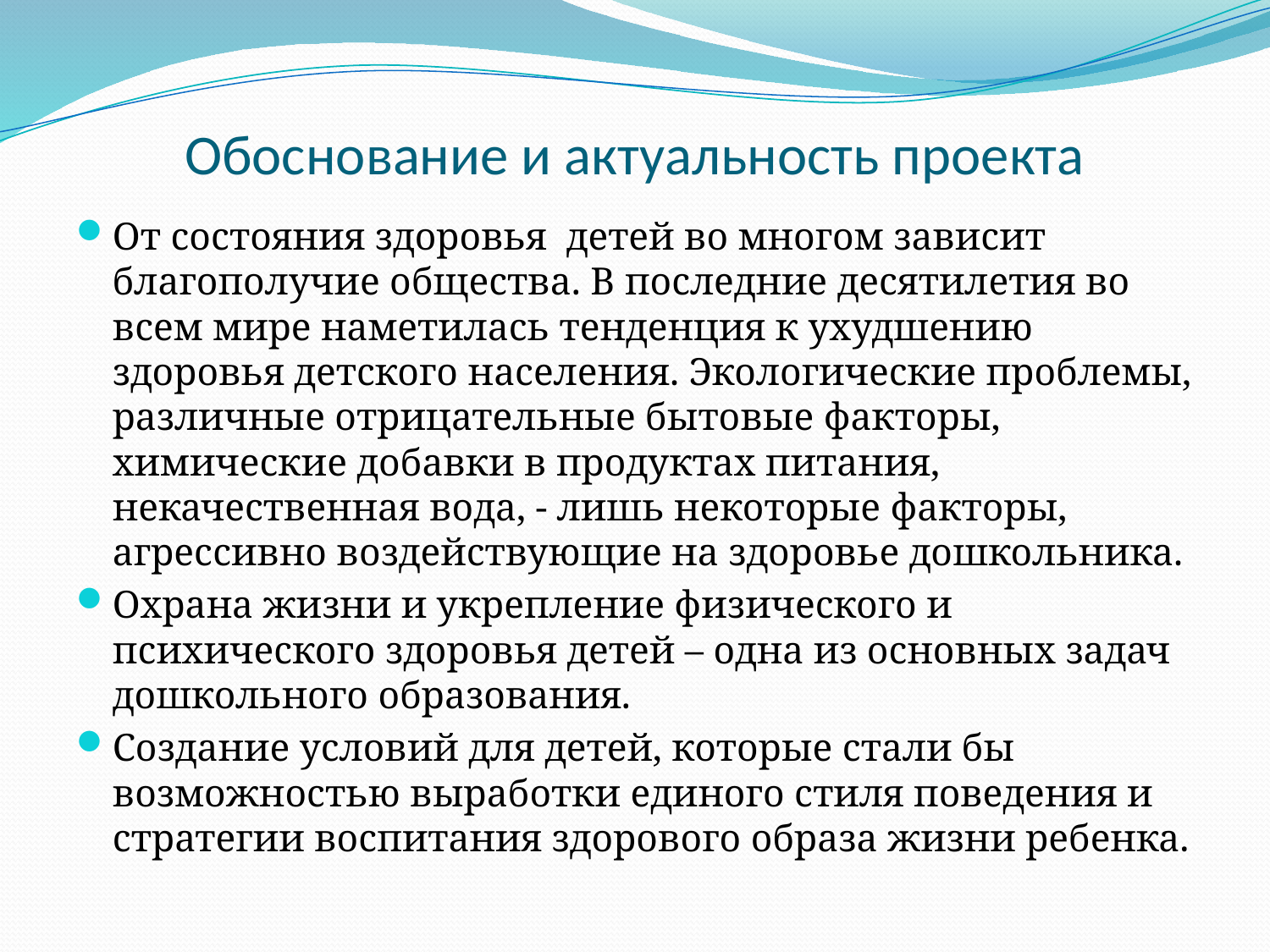

# Обоснование и актуальность проекта
От состояния здоровья  детей во многом зависит благополучие общества. В последние десятилетия во всем мире наметилась тенденция к ухудшению здоровья детского населения. Экологические проблемы, различные отрицательные бытовые факторы, химические добавки в продуктах питания, некачественная вода, - лишь некоторые факторы, агрессивно воздействующие на здоровье дошкольника.
Охрана жизни и укрепление физического и психического здоровья детей – одна из основных задач дошкольного образования.
Создание условий для детей, которые стали бы возможностью выработки единого стиля поведения и стратегии воспитания здорового образа жизни ребенка.